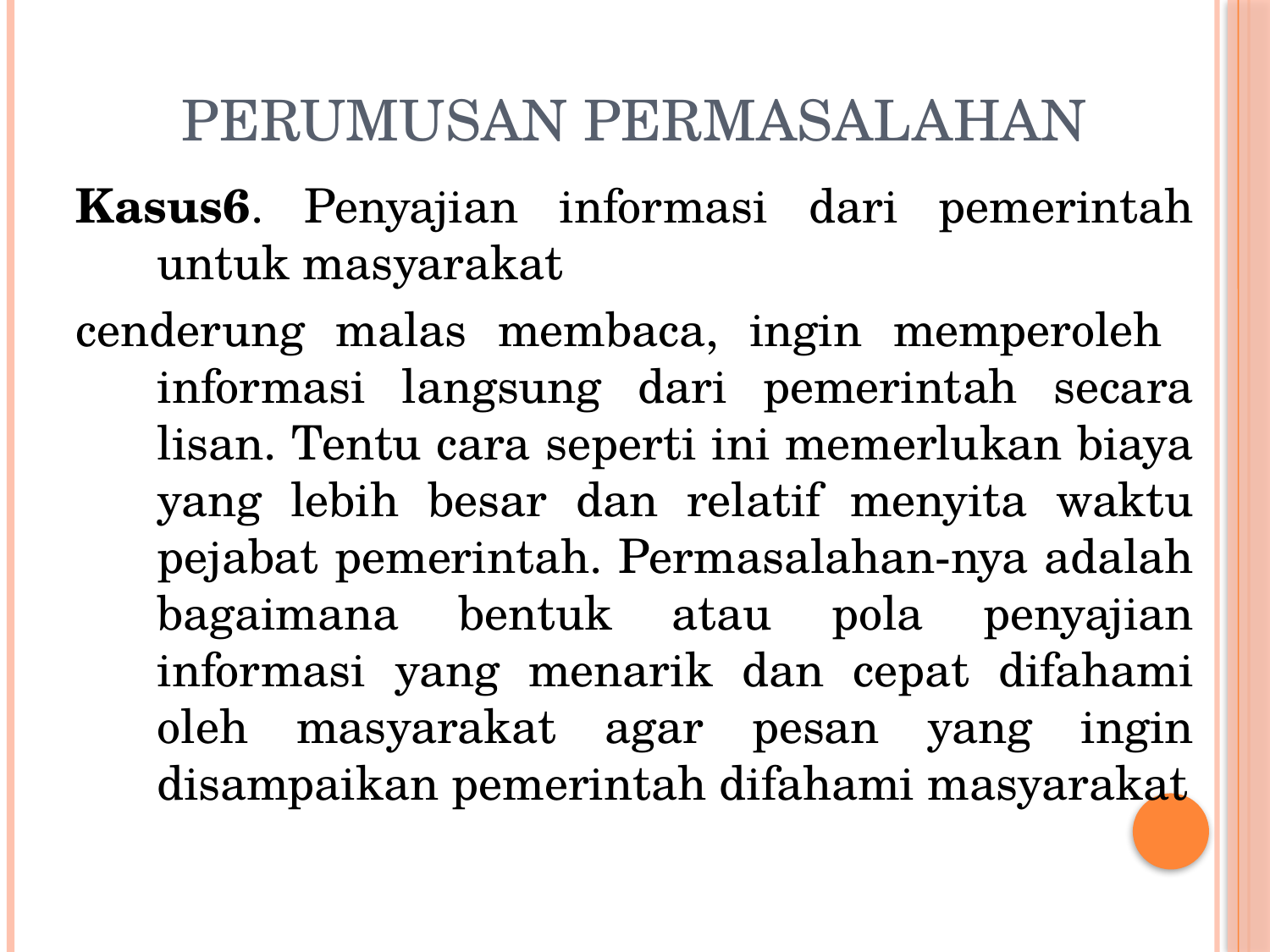

# Perumusan Permasalahan
Kasus6. Penyajian informasi dari pemerintah untuk masyarakat
cenderung malas membaca, ingin memperoleh  informasi langsung dari pemerintah secara lisan. Tentu cara seperti ini memerlukan biaya yang lebih besar dan relatif menyita waktu pejabat pemerintah. Permasalahan-nya adalah bagaimana bentuk atau pola penyajian informasi yang menarik dan cepat difahami oleh masyarakat agar pesan yang ingin disampaikan pemerintah difahami masyarakat